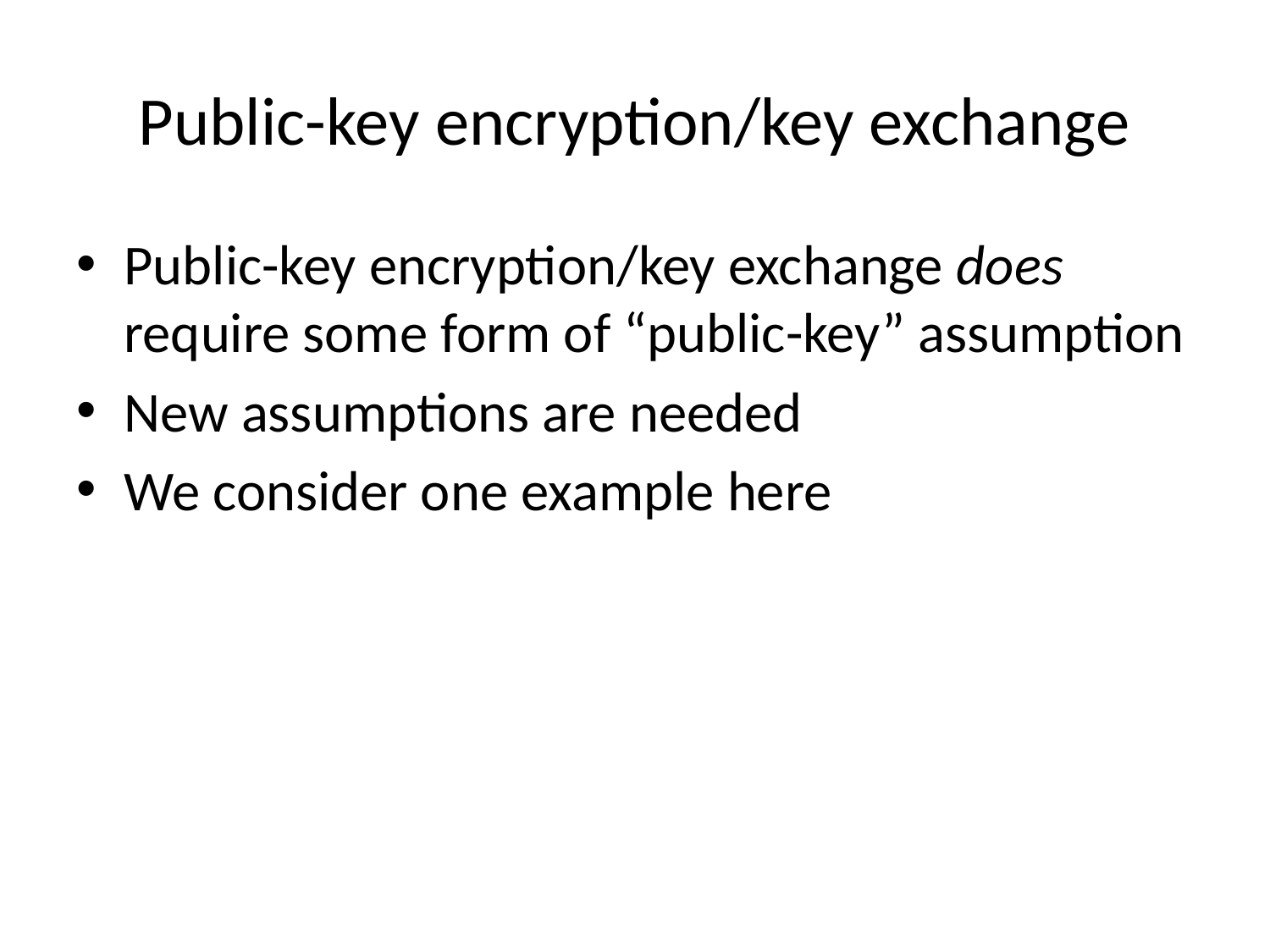

# Public-key encryption/key exchange
Public-key encryption/key exchange does require some form of “public-key” assumption
New assumptions are needed
We consider one example here